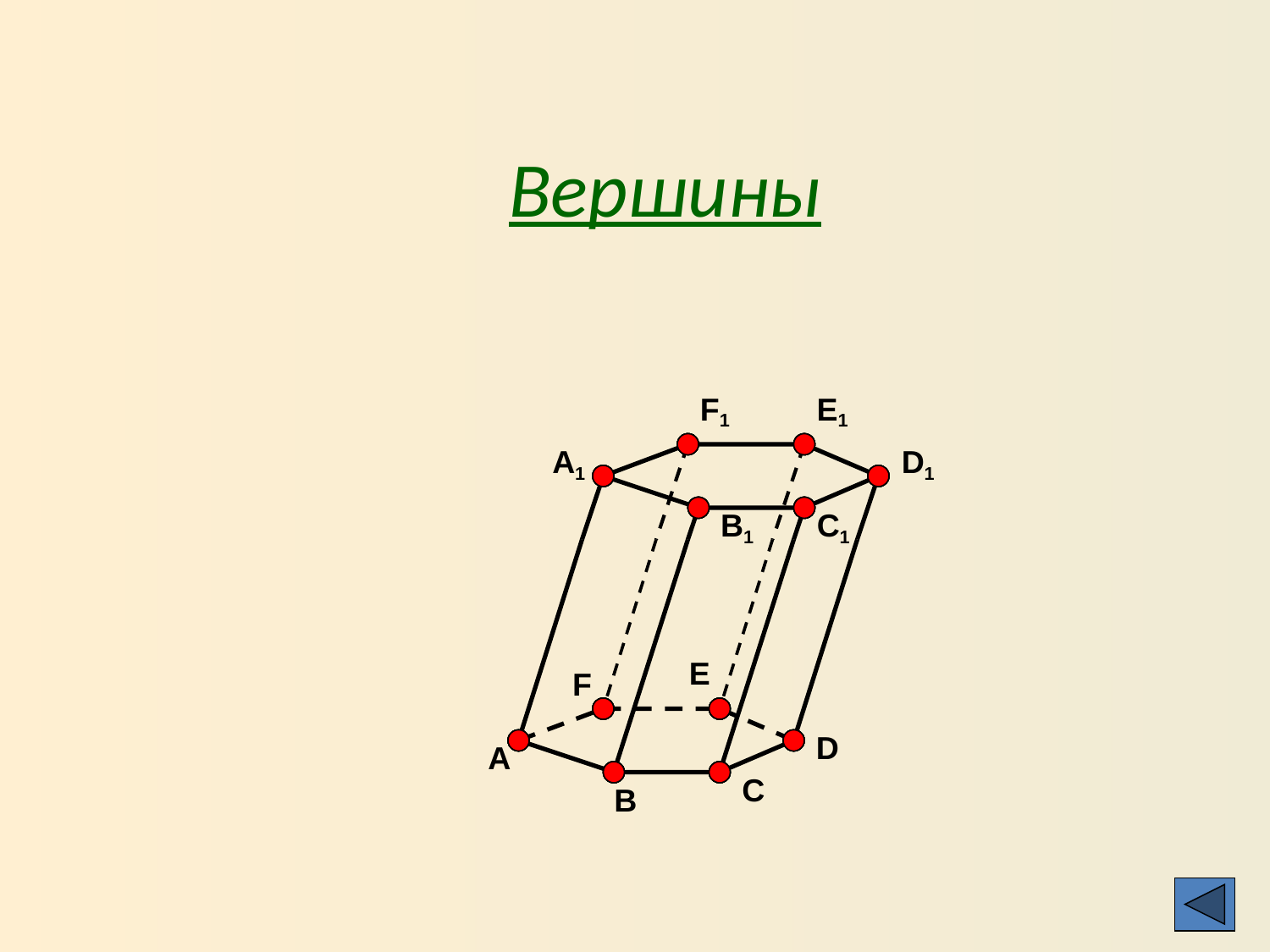

Вершины
F1
E1
A1
D1

B1
C1

E
F

D
A

C

B